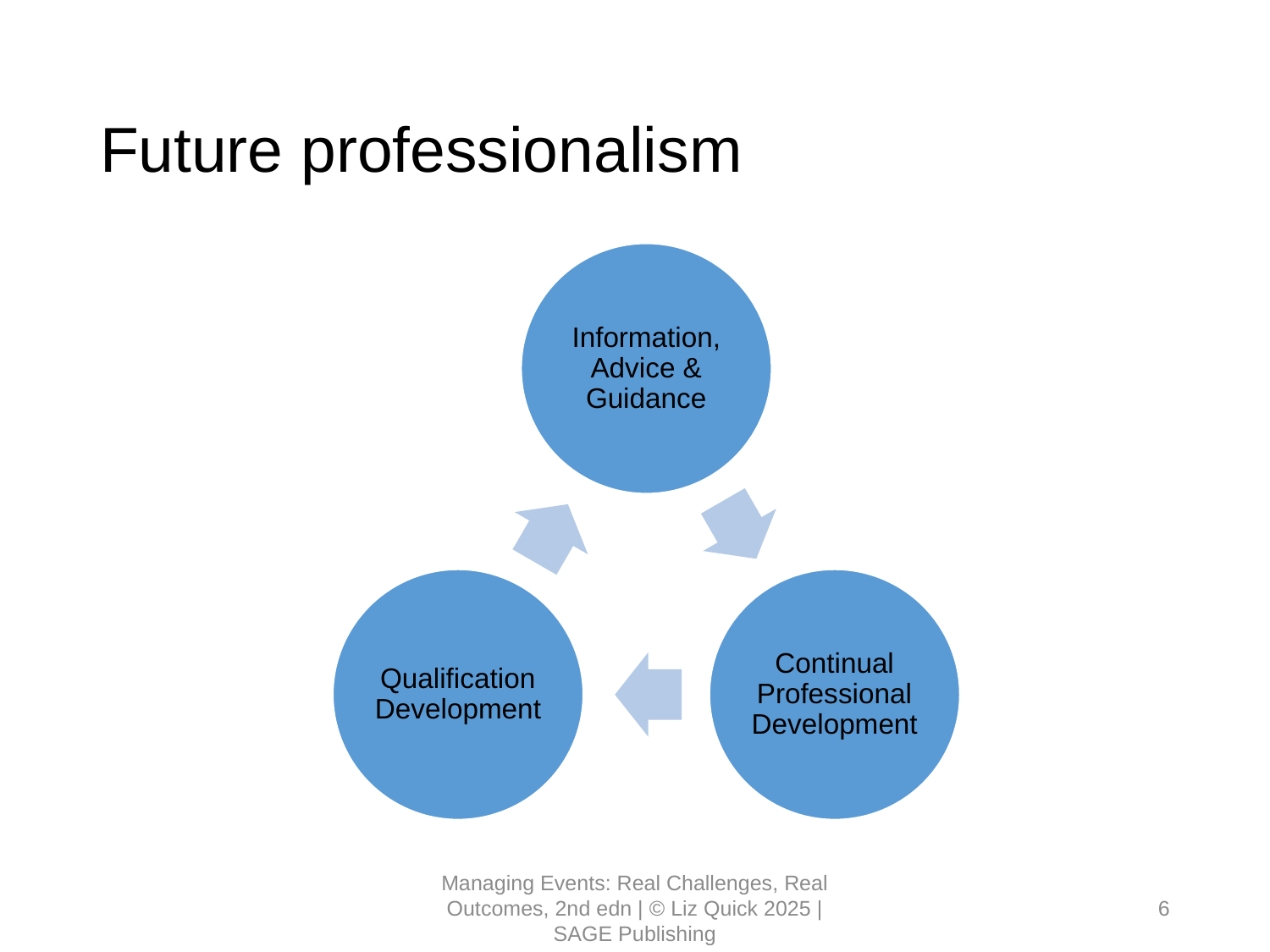

# Future professionalism
Information, Advice & Guidance

Continual Professional Development

Qualification Development

Managing Events: Real Challenges, Real Outcomes, 2nd edn | © Liz Quick 2025 | SAGE Publishing
6